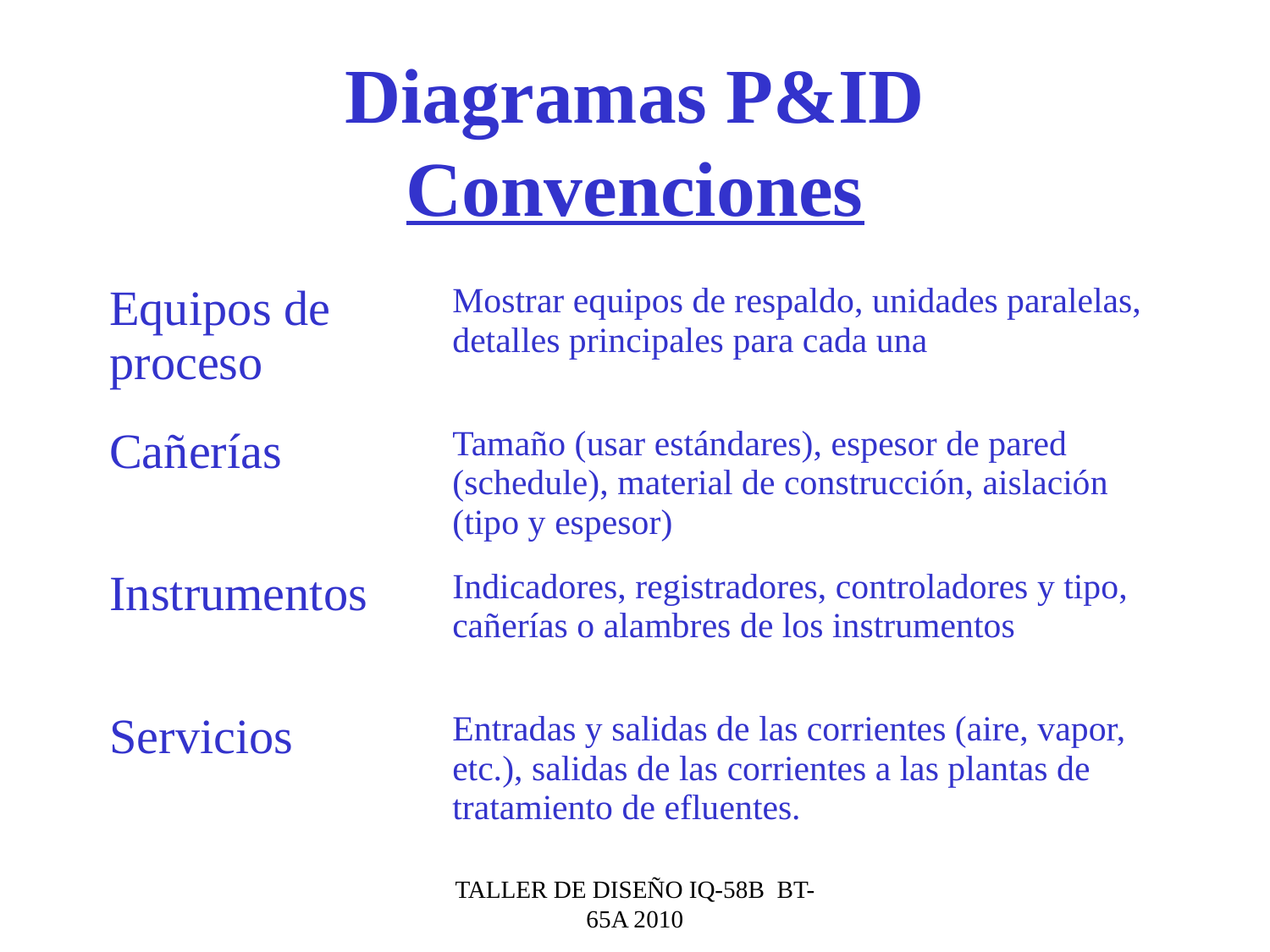

# Diagramas P&ID Convenciones
| Equipos de proceso | Mostrar equipos de respaldo, unidades paralelas, detalles principales para cada una |
| --- | --- |
| Cañerías | Tamaño (usar estándares), espesor de pared (schedule), material de construcción, aislación (tipo y espesor) |
| Instrumentos | Indicadores, registradores, controladores y tipo, cañerías o alambres de los instrumentos |
| Servicios | Entradas y salidas de las corrientes (aire, vapor, etc.), salidas de las corrientes a las plantas de tratamiento de efluentes. |
TALLER DE DISEÑO IQ-58B  BT-65A 2010